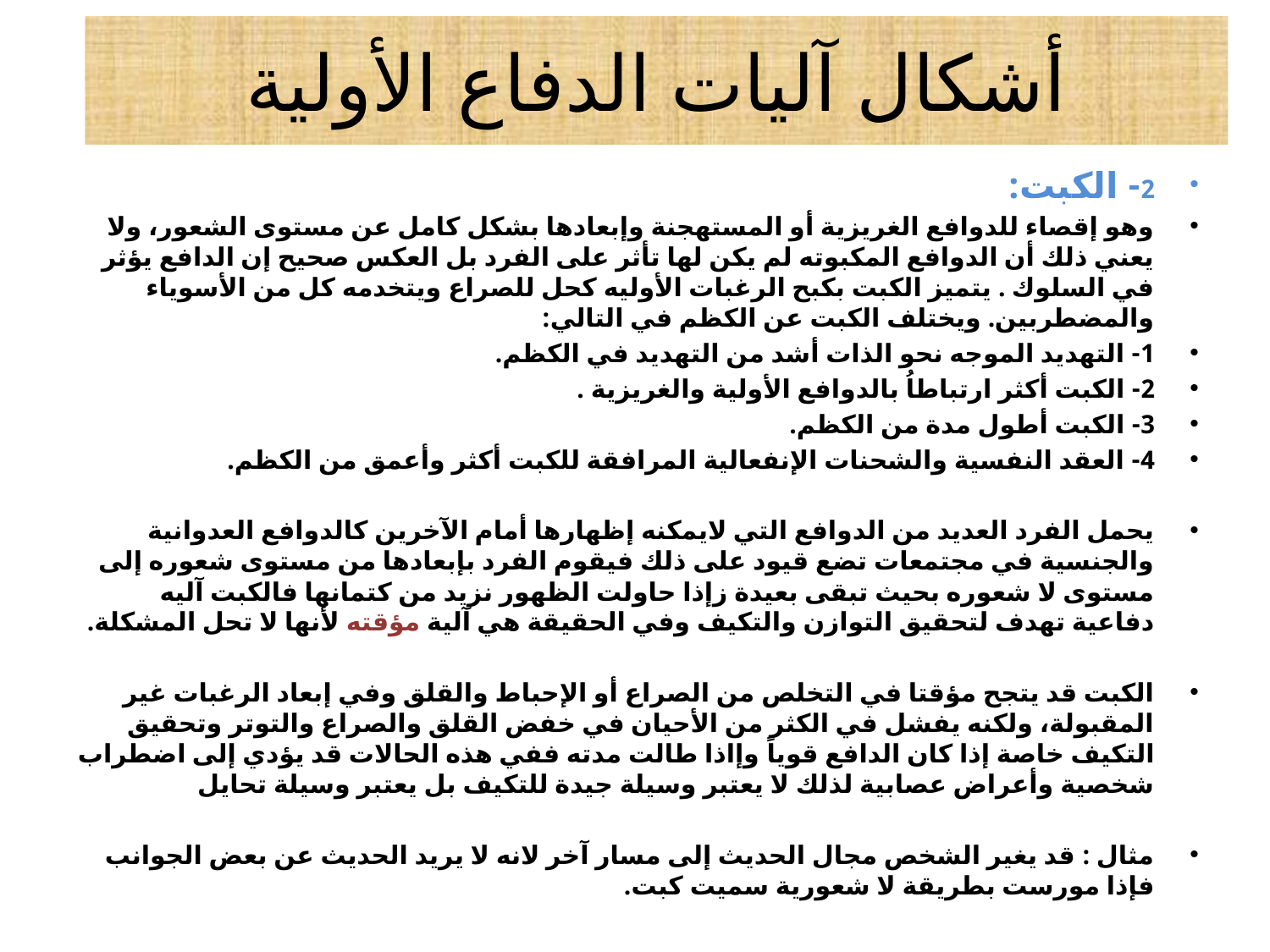

# أشكال آليات الدفاع الأولية
2- الكبت:
وهو إقصاء للدوافع الغريزية أو المستهجنة وإبعادها بشكل كامل عن مستوى الشعور، ولا يعني ذلك أن الدوافع المكبوته لم يكن لها تأثر على الفرد بل العكس صحيح إن الدافع يؤثر في السلوك . يتميز الكبت بكبح الرغبات الأوليه كحل للصراع ويتخدمه كل من الأسوياء والمضطربين. ويختلف الكبت عن الكظم في التالي:
1- التهديد الموجه نحو الذات أشد من التهديد في الكظم.
2- الكبت أكثر ارتباطاُ بالدوافع الأولية والغريزية .
3- الكبت أطول مدة من الكظم.
4- العقد النفسية والشحنات الإنفعالية المرافقة للكبت أكثر وأعمق من الكظم.

يحمل الفرد العديد من الدوافع التي لايمكنه إظهارها أمام الآخرين كالدوافع العدوانية والجنسية في مجتمعات تضع قيود على ذلك فيقوم الفرد بإبعادها من مستوى شعوره إلى مستوى لا شعوره بحيث تبقى بعيدة زإذا حاولت الظهور نزيد من كتمانها فالكبت آليه دفاعية تهدف لتحقيق التوازن والتكيف وفي الحقيقة هي آلية مؤقته لأنها لا تحل المشكلة.

الكبت قد يتجح مؤقتا في التخلص من الصراع أو الإحباط والقلق وفي إبعاد الرغبات غير المقبولة، ولكنه يفشل في الكثر من الأحيان في خفض القلق والصراع والتوتر وتحقيق التكيف خاصة إذا كان الدافع قوياً وإاذا طالت مدته ففي هذه الحالات قد يؤدي إلى اضطراب شخصية وأعراض عصابية لذلك لا يعتبر وسيلة جيدة للتكيف بل يعتبر وسيلة تحايل

مثال : قد يغير الشخص مجال الحديث إلى مسار آخر لانه لا يريد الحديث عن بعض الجوانب فإذا مورست بطريقة لا شعورية سميت كبت.